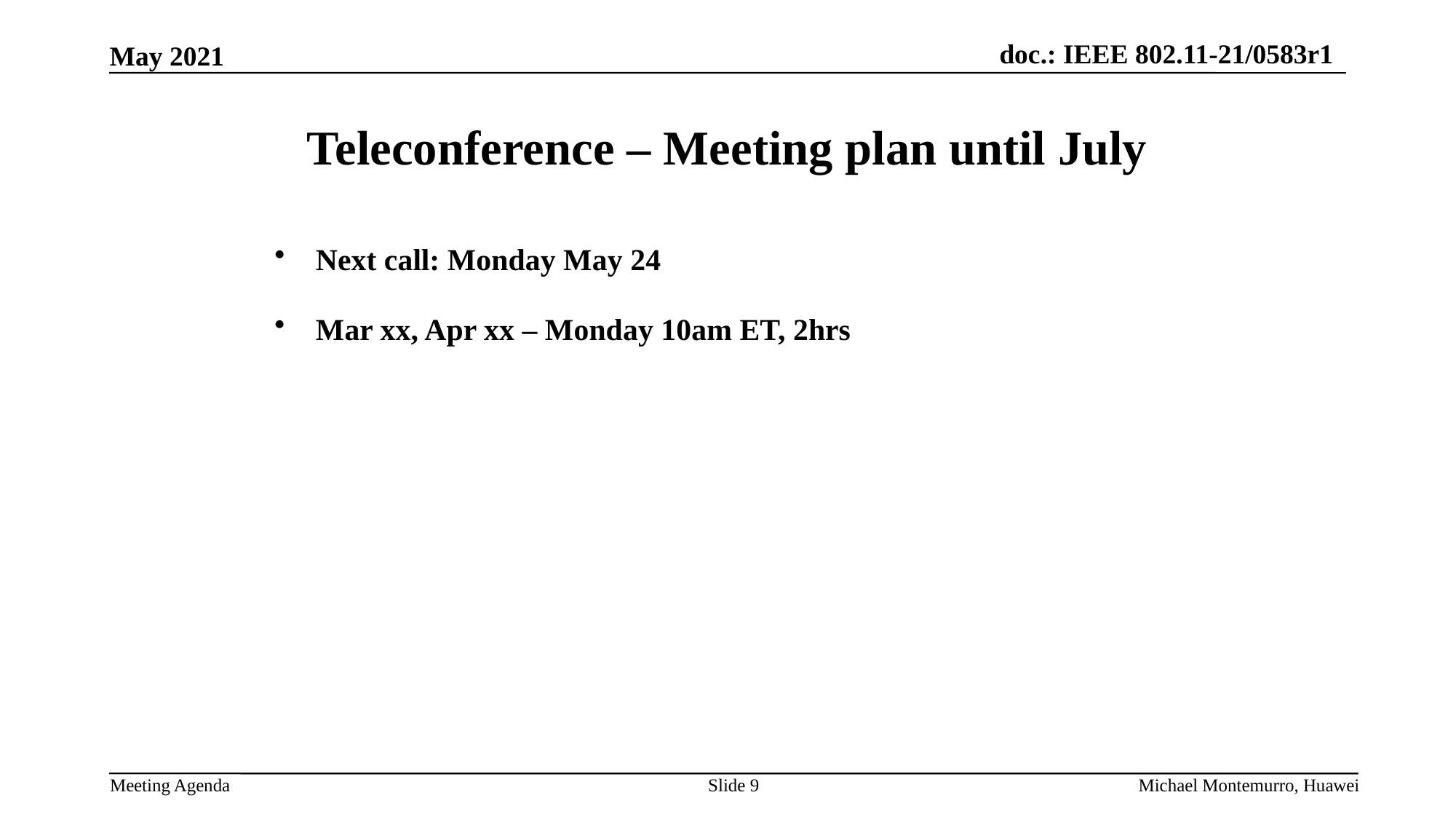

# Teleconference – Meeting plan until July
Next call: Monday May 24

Mar xx, Apr xx – Monday 10am ET, 2hrs
Michael Montemurro, Huawei
Slide 9